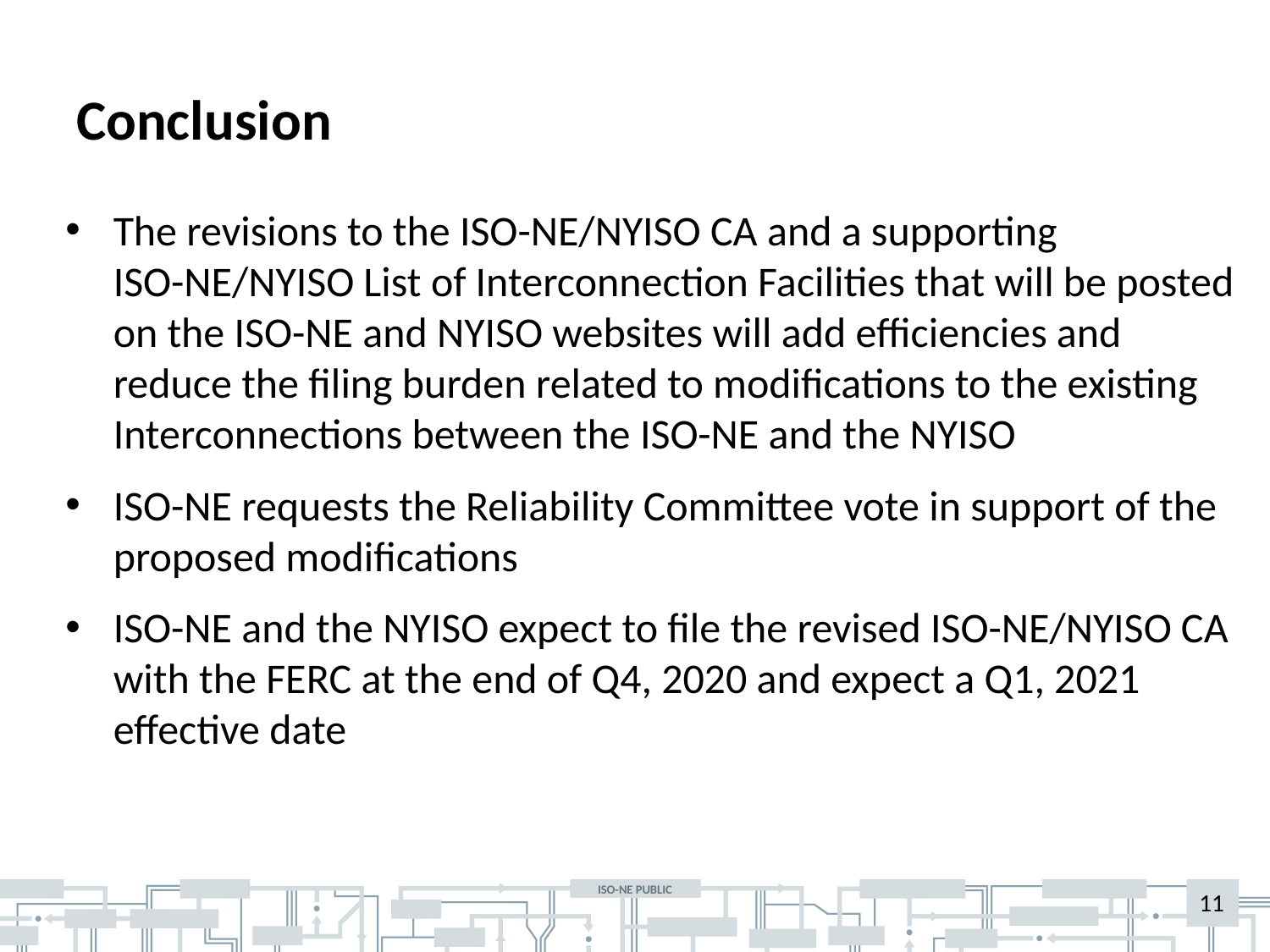

# Conclusion
The revisions to the ISO-NE/NYISO CA and a supporting            ISO-NE/NYISO List of Interconnection Facilities that will be posted on the ISO-NE and NYISO websites will add efficiencies and reduce the filing burden related to modifications to the existing Interconnections between the ISO-NE and the NYISO
ISO-NE requests the Reliability Committee vote in support of the proposed modifications
ISO-NE and the NYISO expect to file the revised ISO-NE/NYISO CA with the FERC at the end of Q4, 2020 and expect a Q1, 2021 effective date

11